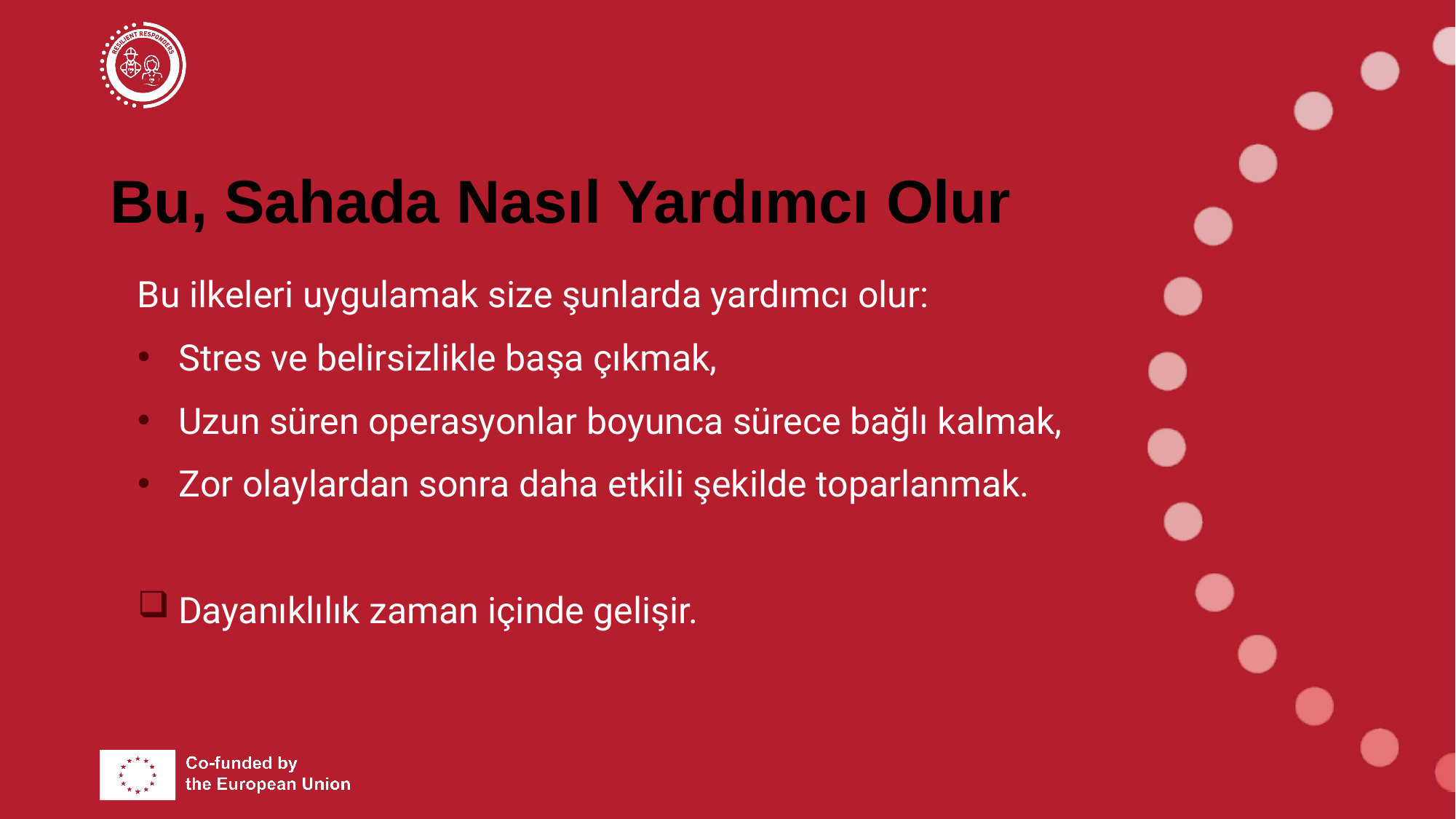

# Bu, Sahada Nasıl Yardımcı Olur
Bu ilkeleri uygulamak size şunlarda yardımcı olur:
Stres ve belirsizlikle başa çıkmak,
Uzun süren operasyonlar boyunca sürece bağlı kalmak,
Zor olaylardan sonra daha etkili şekilde toparlanmak.

Dayanıklılık zaman içinde gelişir.